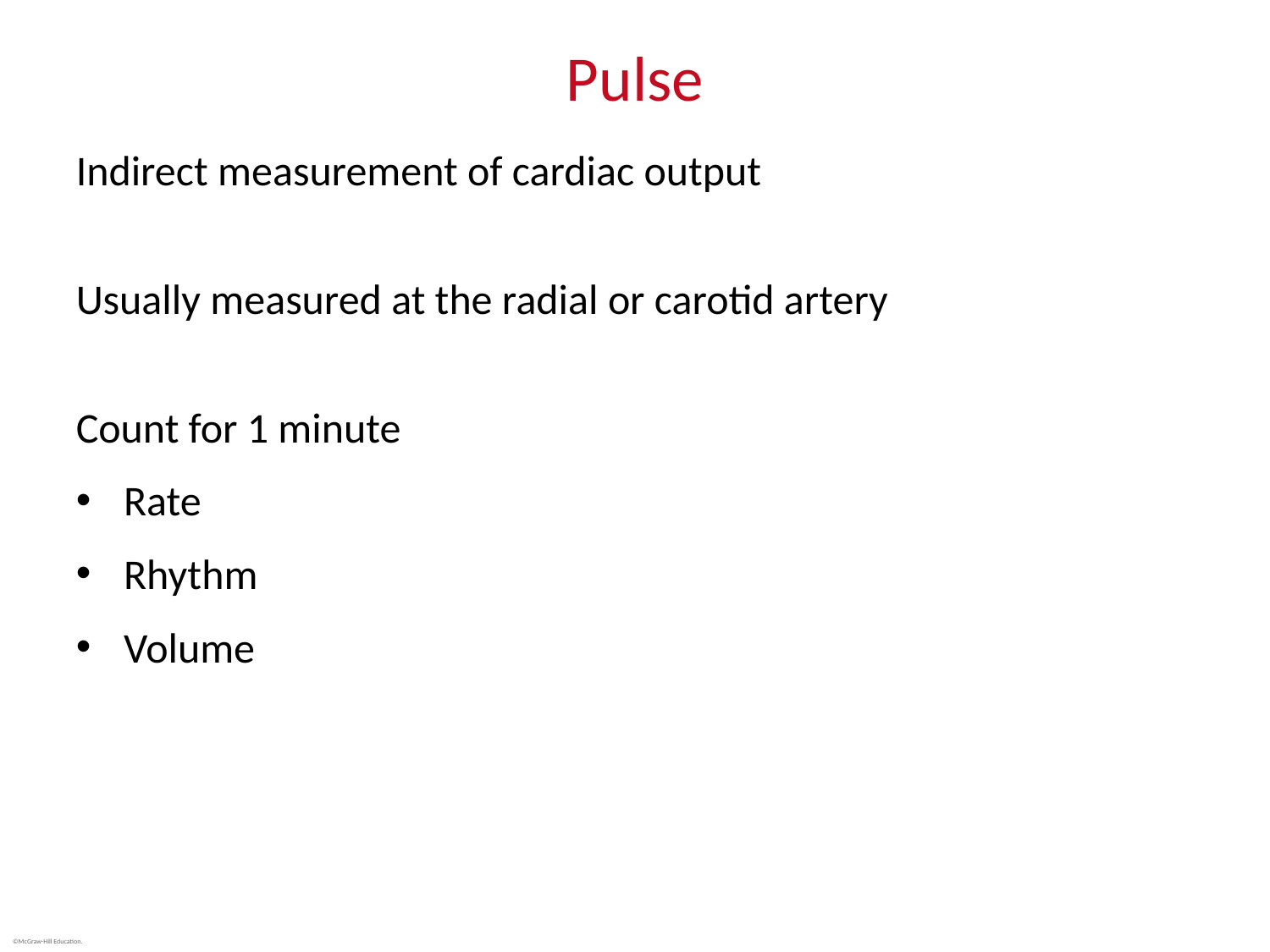

# Pulse
Indirect measurement of cardiac output
Usually measured at the radial or carotid artery
Count for 1 minute
Rate
Rhythm
Volume